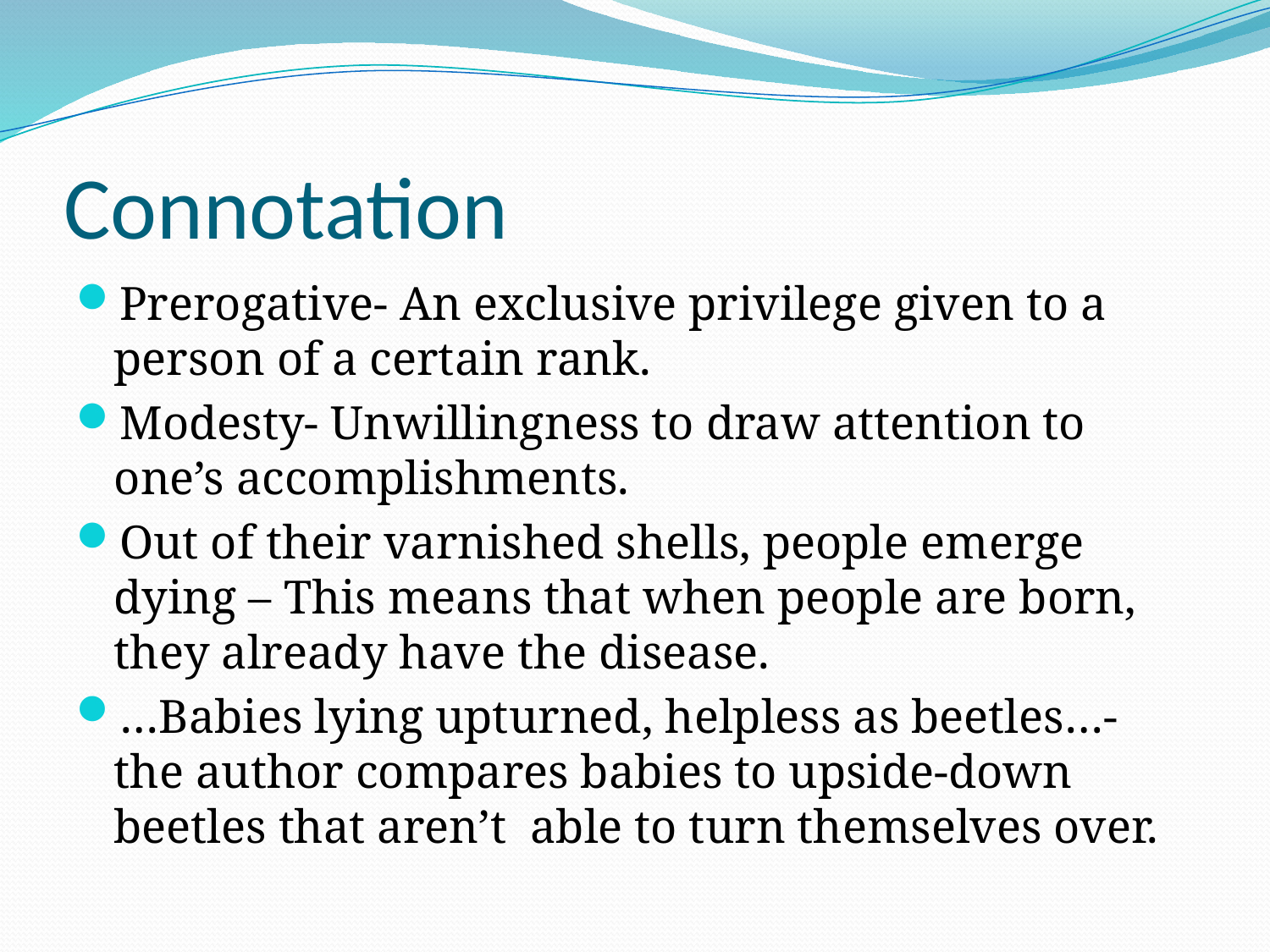

# Connotation
Prerogative- An exclusive privilege given to a person of a certain rank.
Modesty- Unwillingness to draw attention to one’s accomplishments.
Out of their varnished shells, people emerge dying – This means that when people are born, they already have the disease.
…Babies lying upturned, helpless as beetles…- the author compares babies to upside-down beetles that aren’t  able to turn themselves over.